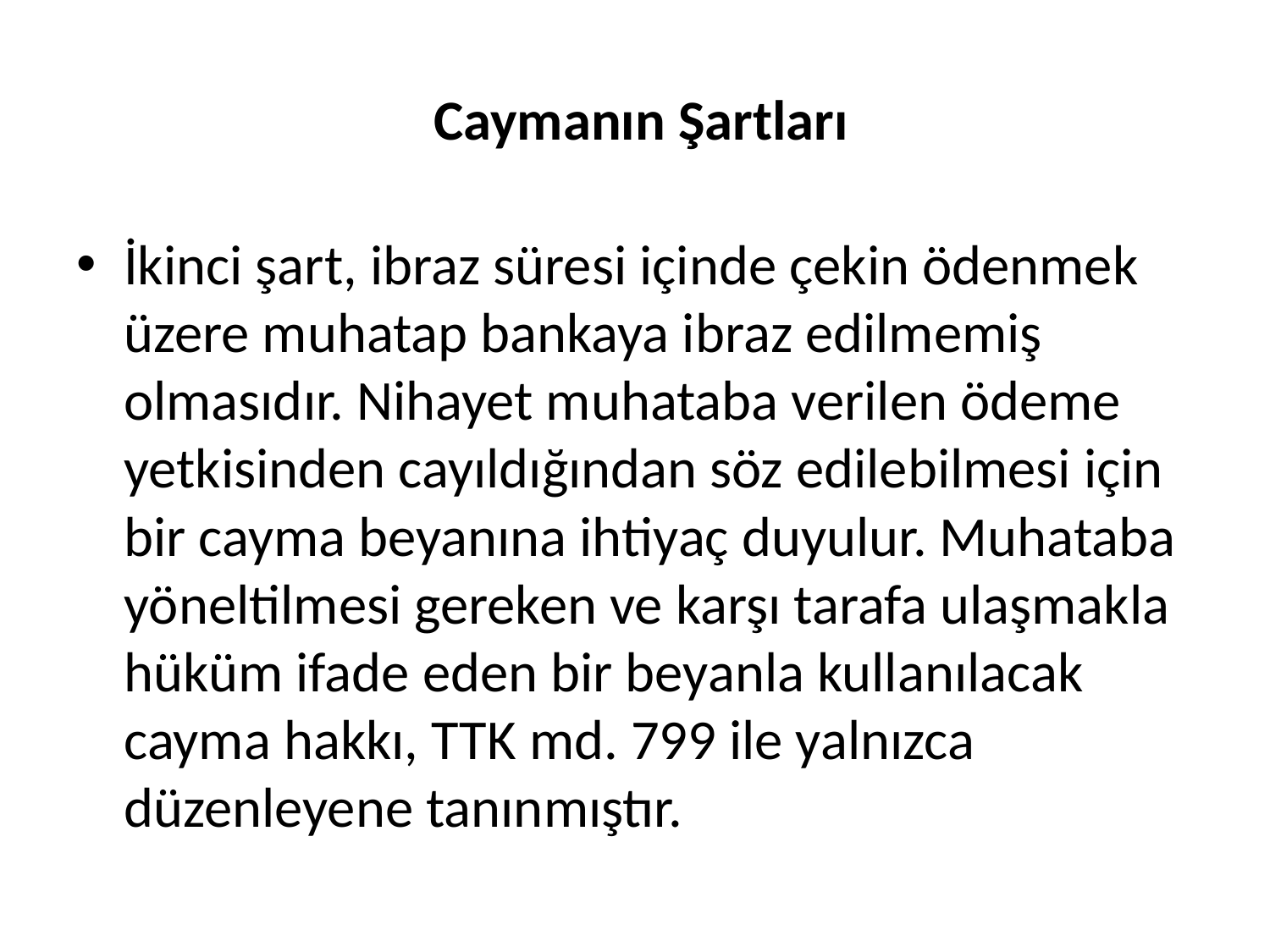

# Caymanın Şartları
İkinci şart, ibraz süresi içinde çekin ödenmek üzere muhatap bankaya ibraz edilmemiş olmasıdır. Nihayet muhataba verilen ödeme yetkisinden cayıldığından söz edilebilmesi için bir cayma beyanına ihtiyaç duyulur. Muhataba yöneltilmesi gereken ve karşı tarafa ulaşmakla hüküm ifade eden bir beyanla kullanılacak cayma hakkı, TTK md. 799 ile yalnızca düzenleyene tanınmıştır.